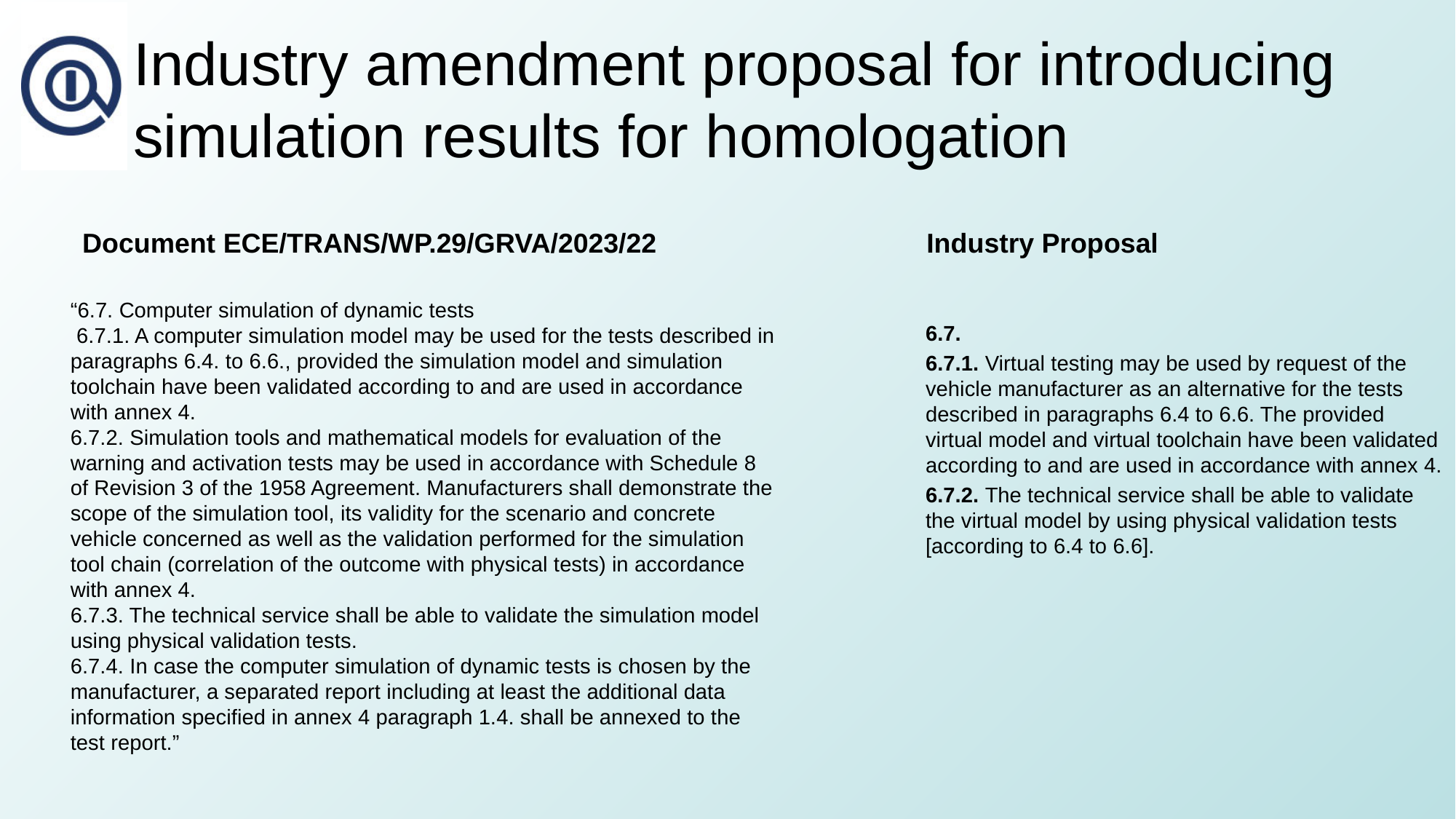

# Industry amendment proposal for introducing simulation results for homologation
Document ECE/TRANS/WP.29/GRVA/2023/22
Industry Proposal
“6.7. Computer simulation of dynamic tests
 6.7.1. A computer simulation model may be used for the tests described in paragraphs 6.4. to 6.6., provided the simulation model and simulation toolchain have been validated according to and are used in accordance with annex 4.
6.7.2. Simulation tools and mathematical models for evaluation of the warning and activation tests may be used in accordance with Schedule 8 of Revision 3 of the 1958 Agreement. Manufacturers shall demonstrate the scope of the simulation tool, its validity for the scenario and concrete vehicle concerned as well as the validation performed for the simulation tool chain (correlation of the outcome with physical tests) in accordance with annex 4.
6.7.3. The technical service shall be able to validate the simulation model using physical validation tests.
6.7.4. In case the computer simulation of dynamic tests is chosen by the manufacturer, a separated report including at least the additional data information specified in annex 4 paragraph 1.4. shall be annexed to the test report.”

6.7.
6.7.1. Virtual testing may be used by request of the vehicle manufacturer as an alternative for the tests described in paragraphs 6.4 to 6.6. The provided virtual model and virtual toolchain have been validated according to and are used in accordance with annex 4.
6.7.2. The technical service shall be able to validate the virtual model by using physical validation tests [according to 6.4 to 6.6].